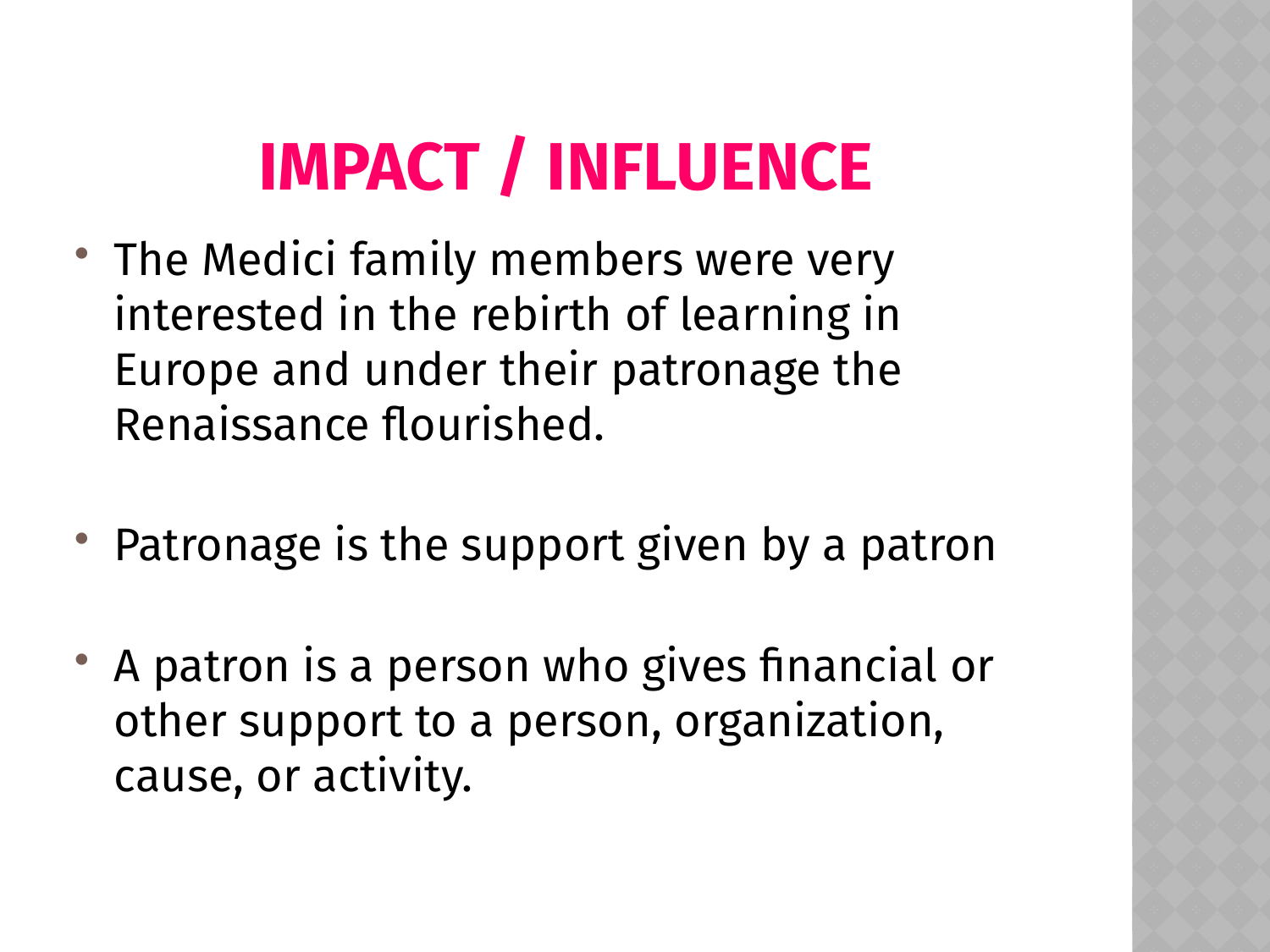

# Impact / influence
The Medici family members were very interested in the rebirth of learning in Europe and under their patronage the Renaissance flourished.
Patronage is the support given by a patron
A patron is a person who gives financial or other support to a person, organization, cause, or activity.